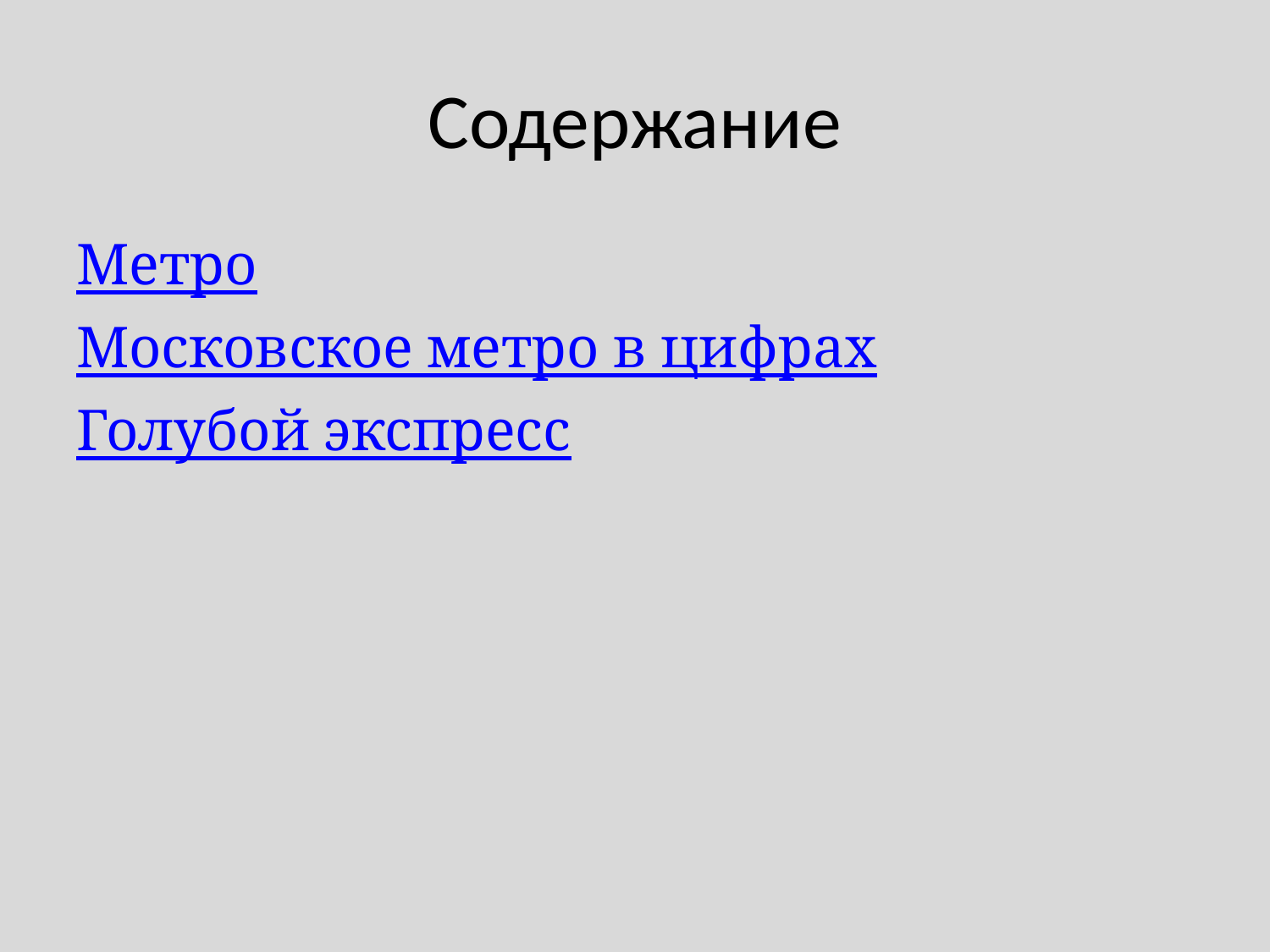

# Содержание
Метро
Московское метро в цифрах
Голубой экспресс